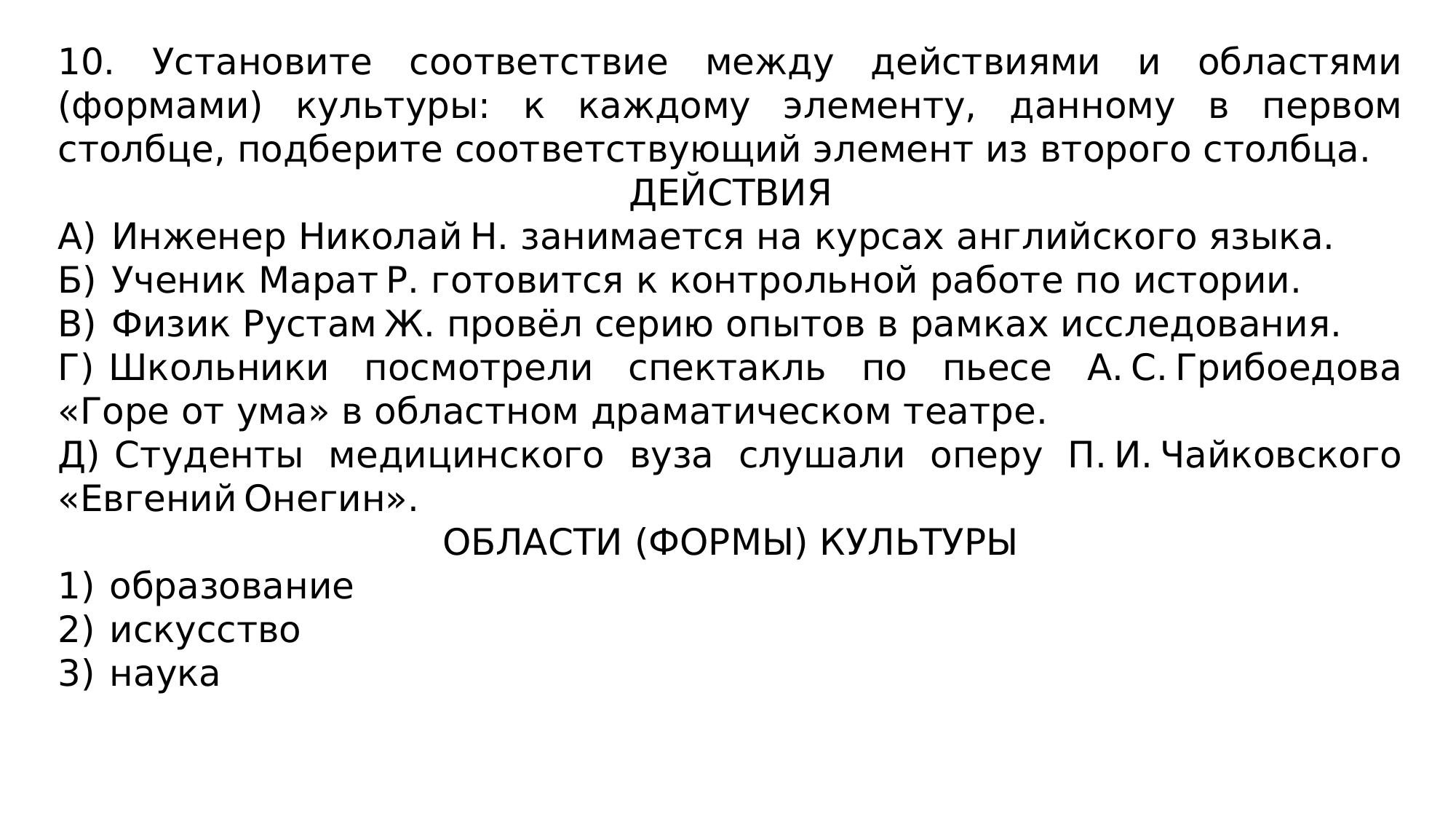

10. Установите соответствие между действиями и областями (формами) культуры: к каждому элементу, данному в первом столбце, подберите соответствующий элемент из второго столбца.
ДЕЙСТВИЯ
А)  Инженер Николай Н. занимается на курсах английского языка.
Б)  Ученик Марат Р. готовится к контрольной работе по истории.
В)  Физик Рустам Ж. провёл серию опытов в рамках исследования.
Г)  Школьники посмотрели спектакль по пьесе А. С. Грибоедова «Горе от ума» в областном драматическом театре.
Д)  Студенты медицинского вуза слушали оперу П. И. Чайковского «Евгений Онегин».
ОБЛАСТИ (ФОРМЫ) КУЛЬТУРЫ
1)  образование
2)  искусство
3)  наука